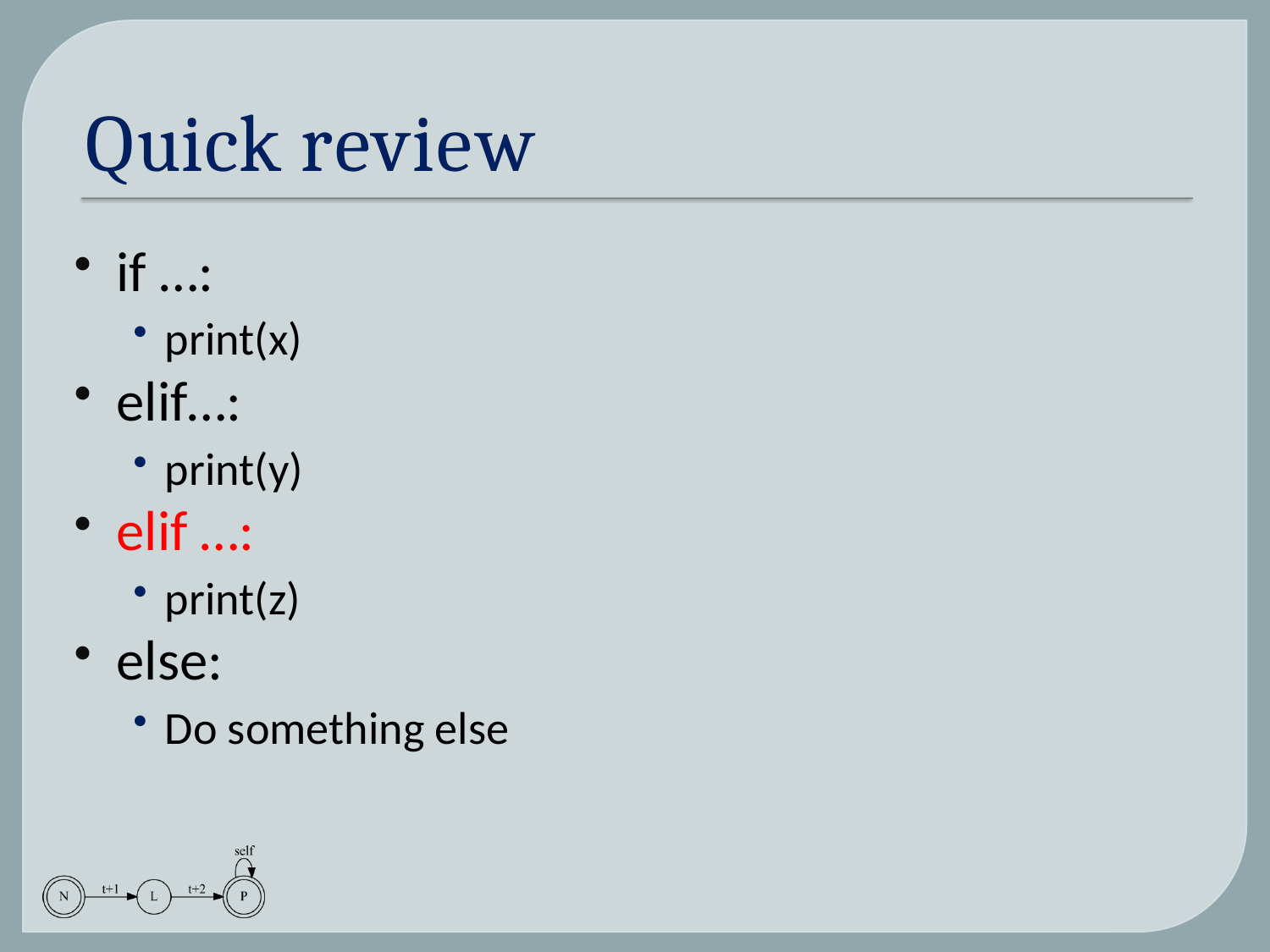

# Quick review
if …:
print(x)
elif…:
print(y)
elif …:
print(z)
else:
Do something else